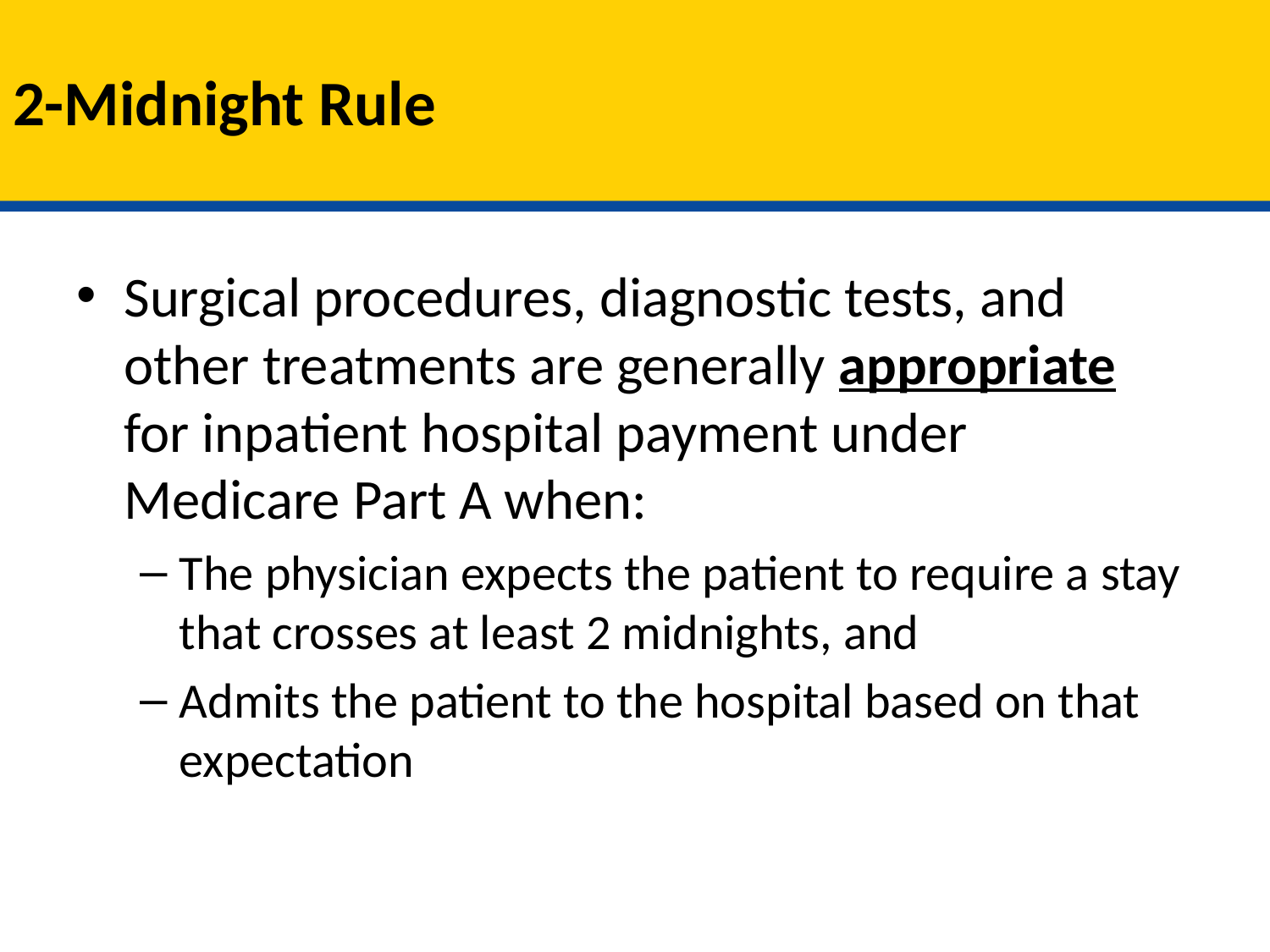

# 2-Midnight Rule
Surgical procedures, diagnostic tests, and other treatments are generally appropriate for inpatient hospital payment under Medicare Part A when:
The physician expects the patient to require a stay that crosses at least 2 midnights, and
Admits the patient to the hospital based on that expectation
4